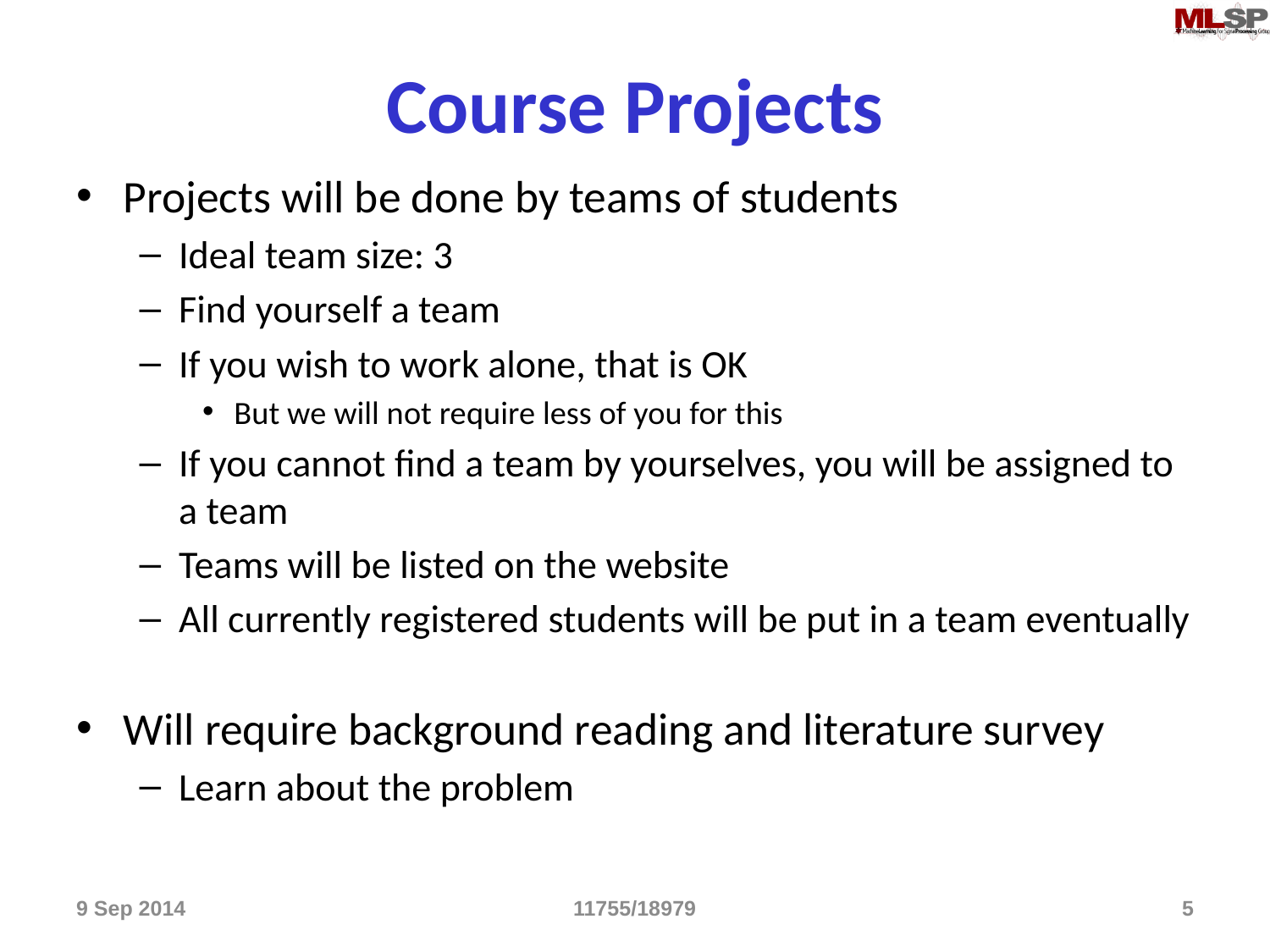

# Course Projects
Projects will be done by teams of students
Ideal team size: 3
Find yourself a team
If you wish to work alone, that is OK
But we will not require less of you for this
If you cannot find a team by yourselves, you will be assigned to a team
Teams will be listed on the website
All currently registered students will be put in a team eventually

Will require background reading and literature survey
Learn about the problem
9 Sep 2014
11755/18979
5